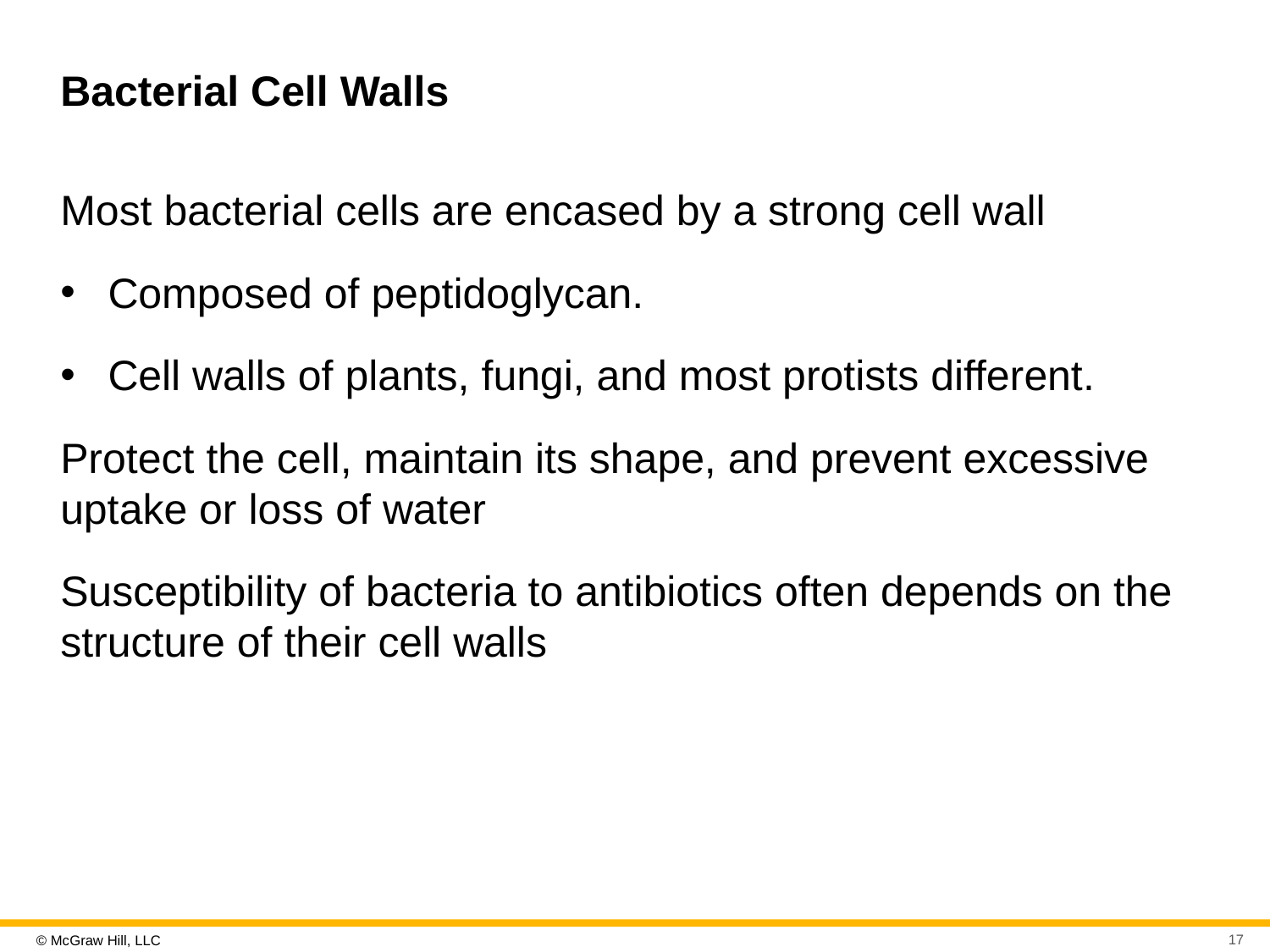

# Bacterial Cell Walls
Most bacterial cells are encased by a strong cell wall
Composed of peptidoglycan.
Cell walls of plants, fungi, and most protists different.
Protect the cell, maintain its shape, and prevent excessive uptake or loss of water
Susceptibility of bacteria to antibiotics often depends on the structure of their cell walls
17